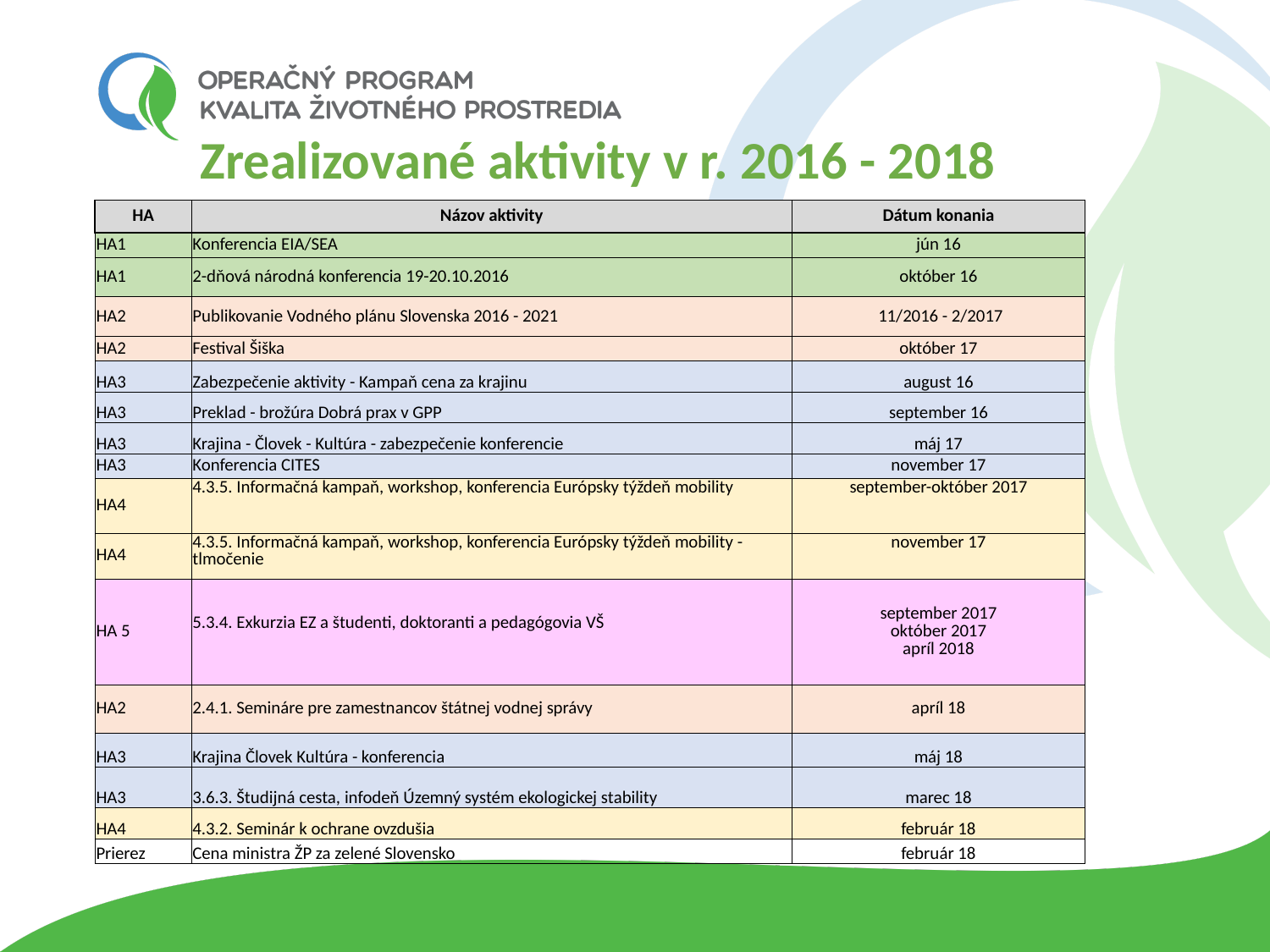

Zrealizované aktivity v r. 2016 - 2018
| HA | Názov aktivity | Dátum konania |
| --- | --- | --- |
| HA1 | Konferencia EIA/SEA | jún 16 |
| HA1 | 2-dňová národná konferencia 19-20.10.2016 | október 16 |
| HA2 | Publikovanie Vodného plánu Slovenska 2016 - 2021 | 11/2016 - 2/2017 |
| HA2 | Festival Šiška | október 17 |
| HA3 | Zabezpečenie aktivity - Kampaň cena za krajinu | august 16 |
| HA3 | Preklad - brožúra Dobrá prax v GPP | september 16 |
| HA3 | Krajina - Človek - Kultúra - zabezpečenie konferencie | máj 17 |
| HA3 | Konferencia CITES | november 17 |
| HA4 | 4.3.5. Informačná kampaň, workshop, konferencia Európsky týždeň mobility | september-október 2017 |
| HA4 | 4.3.5. Informačná kampaň, workshop, konferencia Európsky týždeň mobility - tlmočenie | november 17 |
| HA 5 | 5.3.4. Exkurzia EZ a študenti, doktoranti a pedagógovia VŠ | september 2017 október 2017 apríl 2018 |
| HA2 | 2.4.1. Semináre pre zamestnancov štátnej vodnej správy | apríl 18 |
| HA3 | Krajina Človek Kultúra - konferencia | máj 18 |
| HA3 | 3.6.3. Študijná cesta, infodeň Územný systém ekologickej stability | marec 18 |
| HA4 | 4.3.2. Seminár k ochrane ovzdušia | február 18 |
| Prierez | Cena ministra ŽP za zelené Slovensko | február 18 |